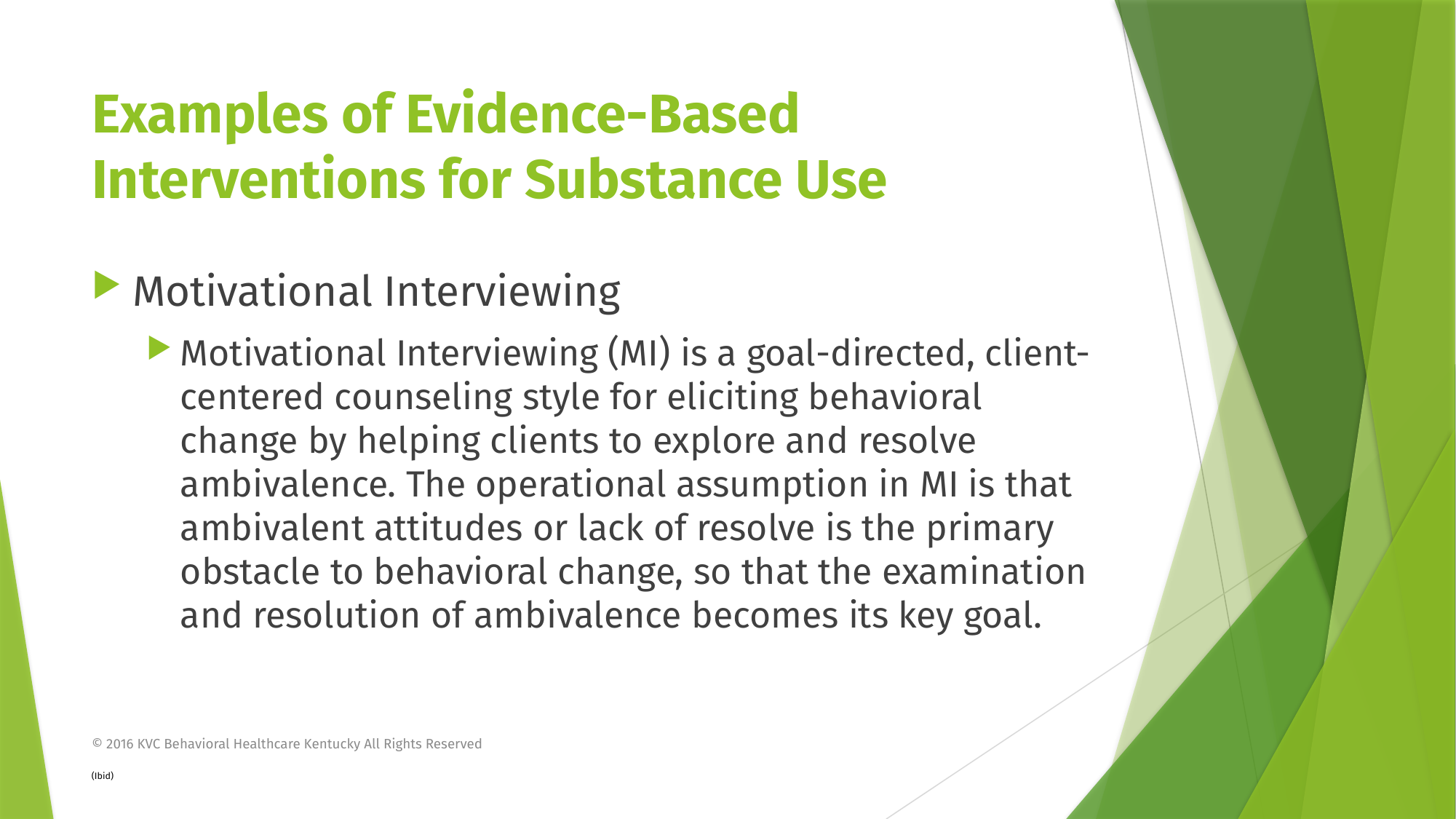

# Examples of Evidence-Based Interventions for Substance Use
Motivational Interviewing
Motivational Interviewing (MI) is a goal-directed, client-centered counseling style for eliciting behavioral change by helping clients to explore and resolve ambivalence. The operational assumption in MI is that ambivalent attitudes or lack of resolve is the primary obstacle to behavioral change, so that the examination and resolution of ambivalence becomes its key goal.
© 2016 KVC Behavioral Healthcare Kentucky All Rights Reserved
(Ibid)